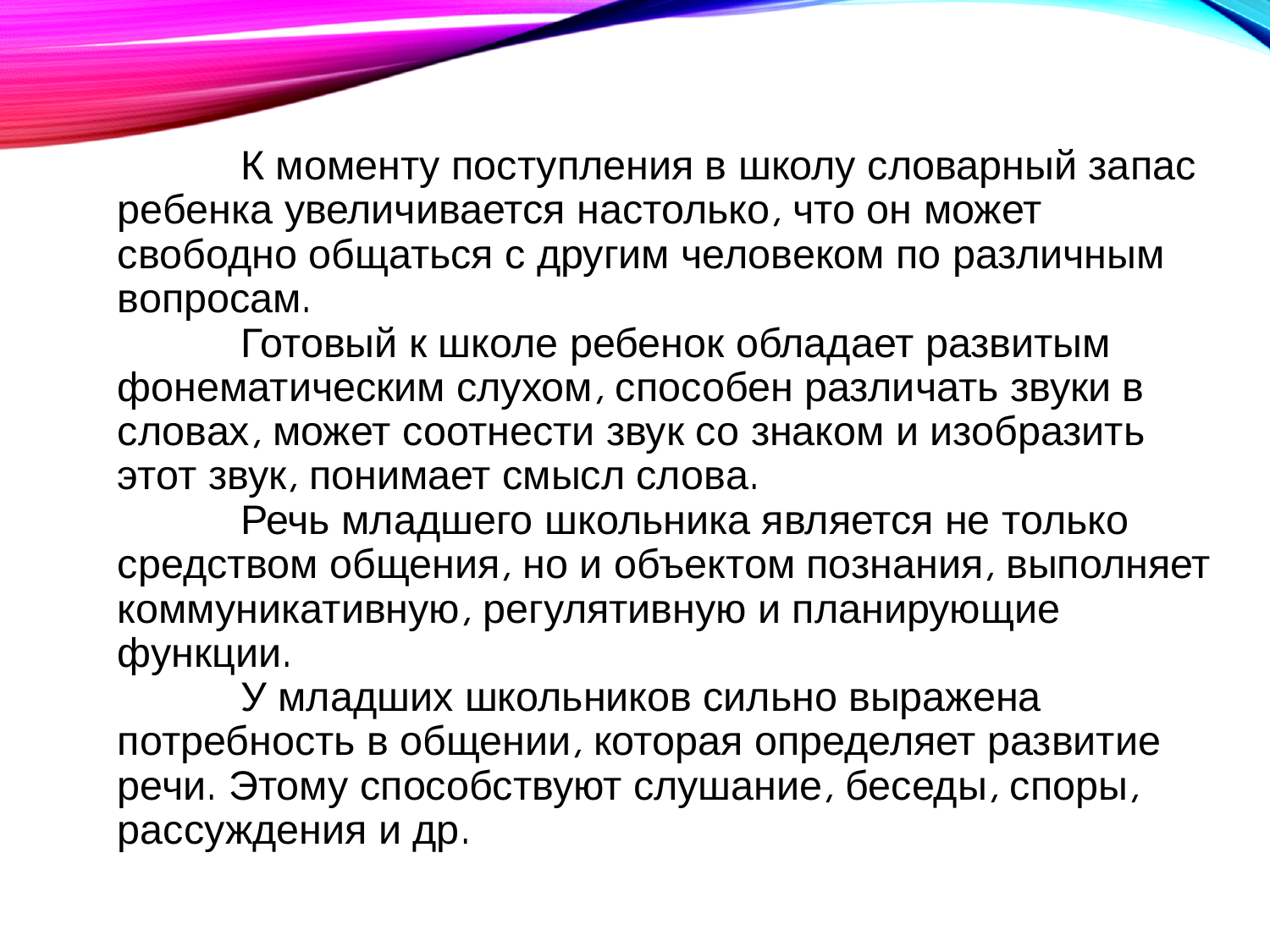

# К моменту поступления в школу словарный запас ребенка увеличивается настолько, что он может свободно общаться с другим человеком по различным вопросам. Готовый к школе ребенок обладает развитым фонематическим слухом, способен различать звуки в словах, может соотнести звук со знаком и изобразить этот звук, понимает смысл слова. Речь младшего школьника является не только средством общения, но и объектом познания, выполняет коммуникативную, регулятивную и планирующие функции. У младших школьников сильно выражена потребность в общении, которая определяет развитие речи. Этому способствуют слушание, беседы, споры, рассуждения и др.